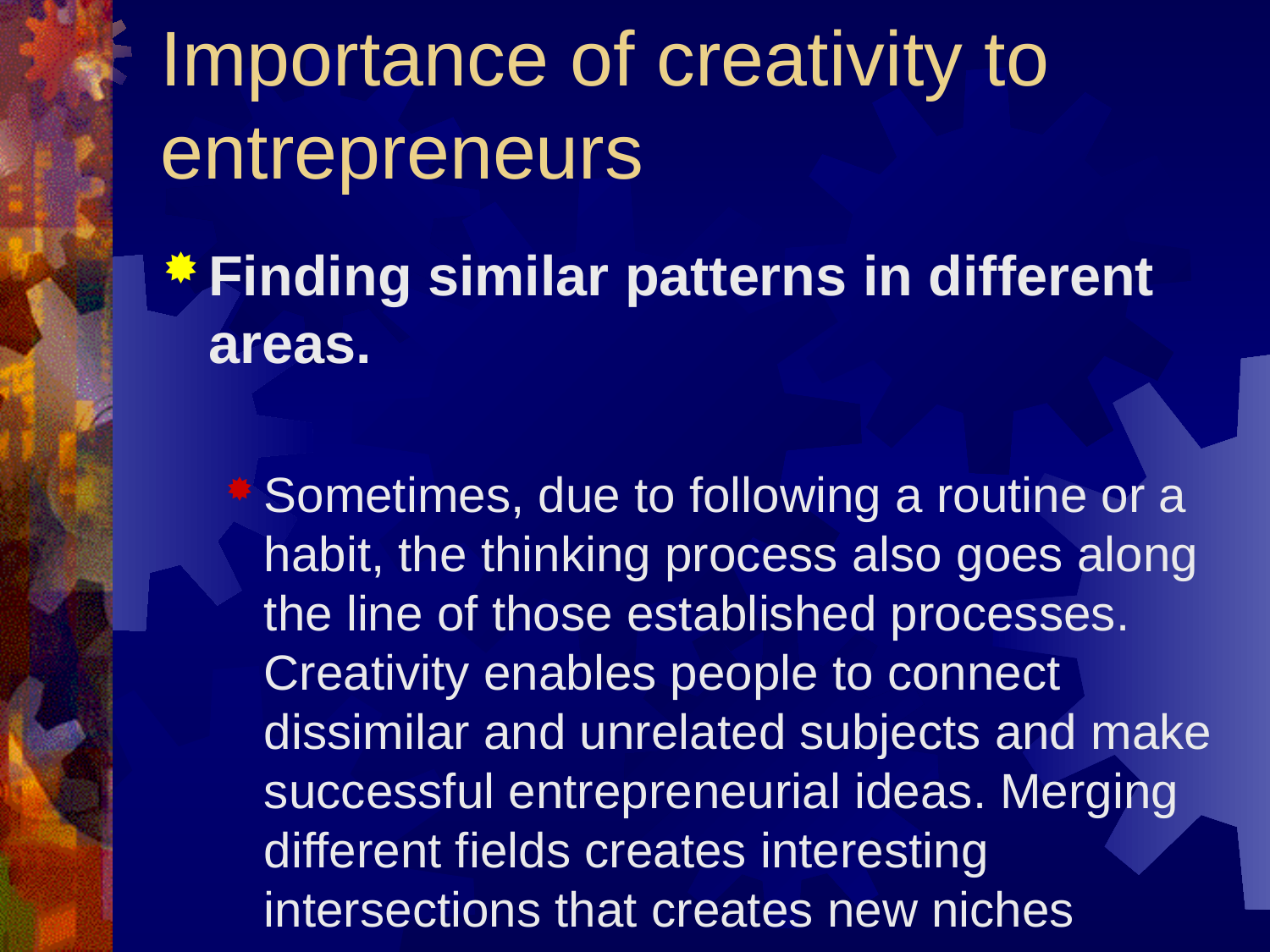

# Importance of creativity to entrepreneurs
Finding similar patterns in different areas.

Sometimes, due to following a routine or a habit, the thinking process also goes along the line of those established processes. Creativity enables people to connect dissimilar and unrelated subjects and make successful entrepreneurial ideas. Merging different fields creates interesting intersections that creates new niches